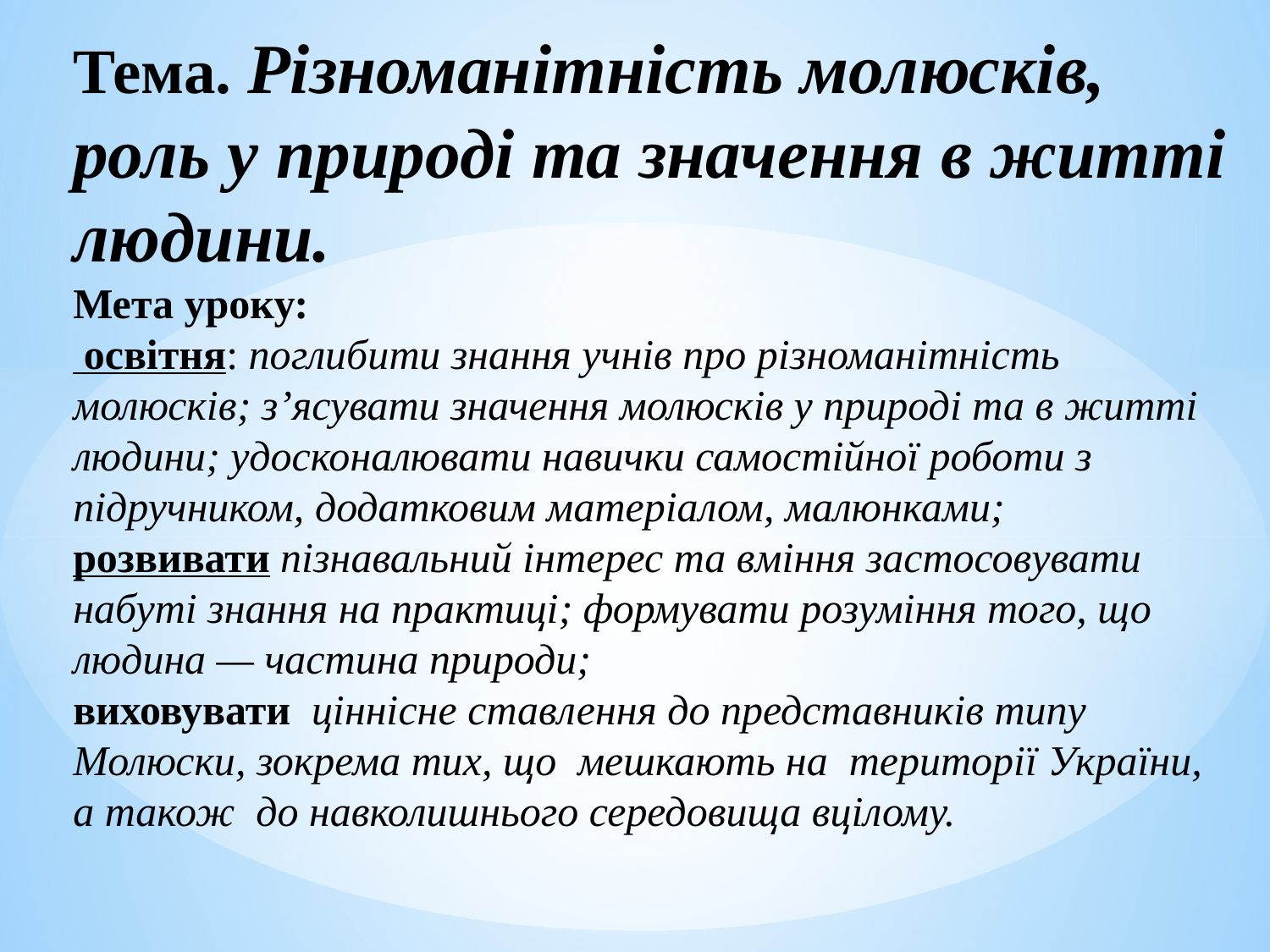

# Тема. Різноманітність молюсків, роль у природі та значення в житті людини. Мета уроку:  освітня: поглибити знання учнів про різноманітність молюсків; з’ясувати значення молюсків у природі та в житті людини; удосконалювати навички самостійної роботи з підручником, додатковим матеріалом, малюнками; розвивати пізнавальний інтерес та вміння застосовувати набуті знання на практиці; формувати розуміння того, що людина — частина природи; виховувати  ціннісне ставлення до представників типу Молюски, зокрема тих, що  мешкають на  території України, а також  до навколишнього середовища вцілому.